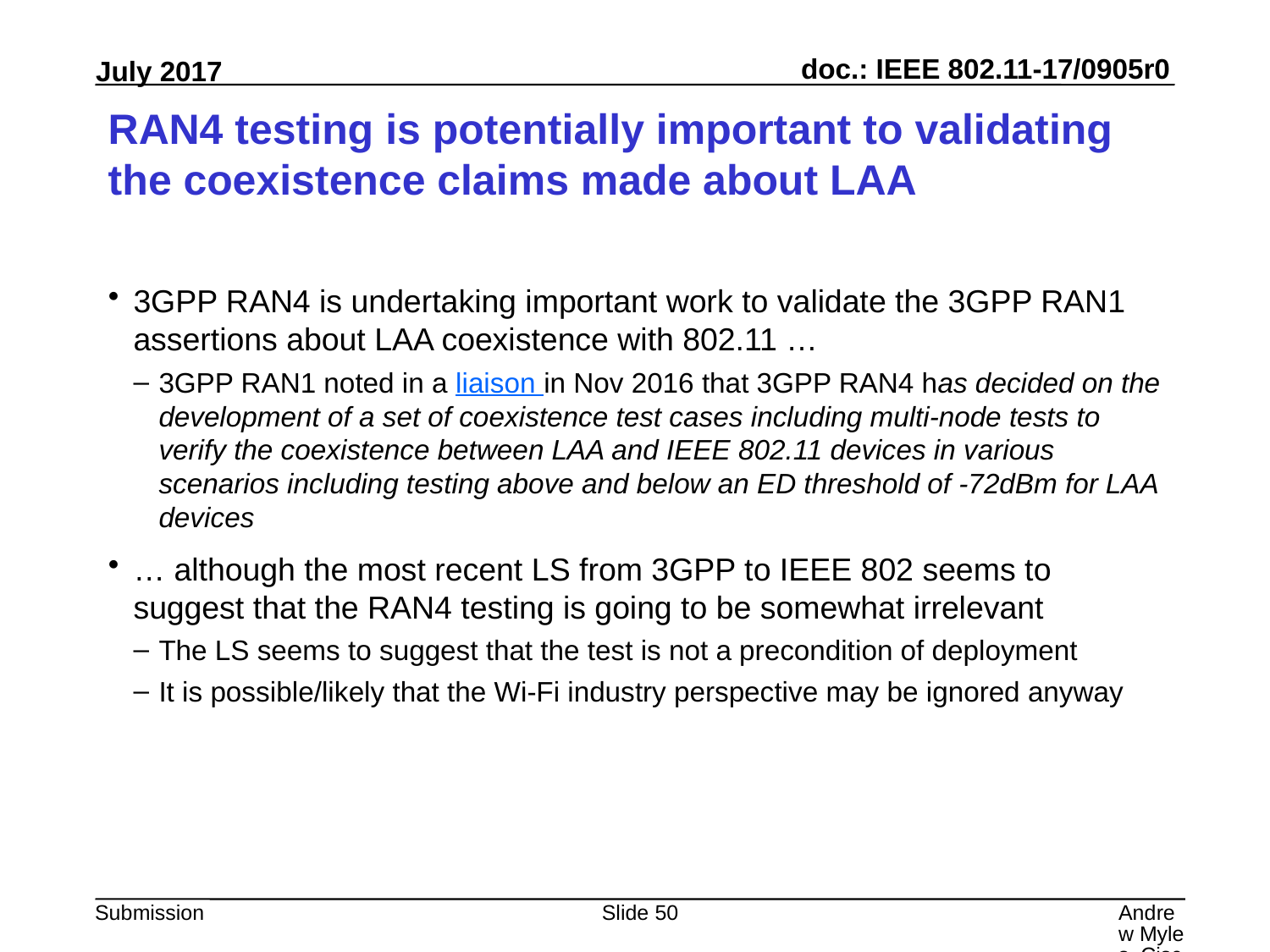

# RAN4 testing is potentially important to validating the coexistence claims made about LAA
3GPP RAN4 is undertaking important work to validate the 3GPP RAN1 assertions about LAA coexistence with 802.11 …
3GPP RAN1 noted in a liaison in Nov 2016 that 3GPP RAN4 has decided on the development of a set of coexistence test cases including multi-node tests to verify the coexistence between LAA and IEEE 802.11 devices in various scenarios including testing above and below an ED threshold of -72dBm for LAA devices
… although the most recent LS from 3GPP to IEEE 802 seems to suggest that the RAN4 testing is going to be somewhat irrelevant
The LS seems to suggest that the test is not a precondition of deployment
It is possible/likely that the Wi-Fi industry perspective may be ignored anyway

Slide 50
Andrew Myles, Cisco